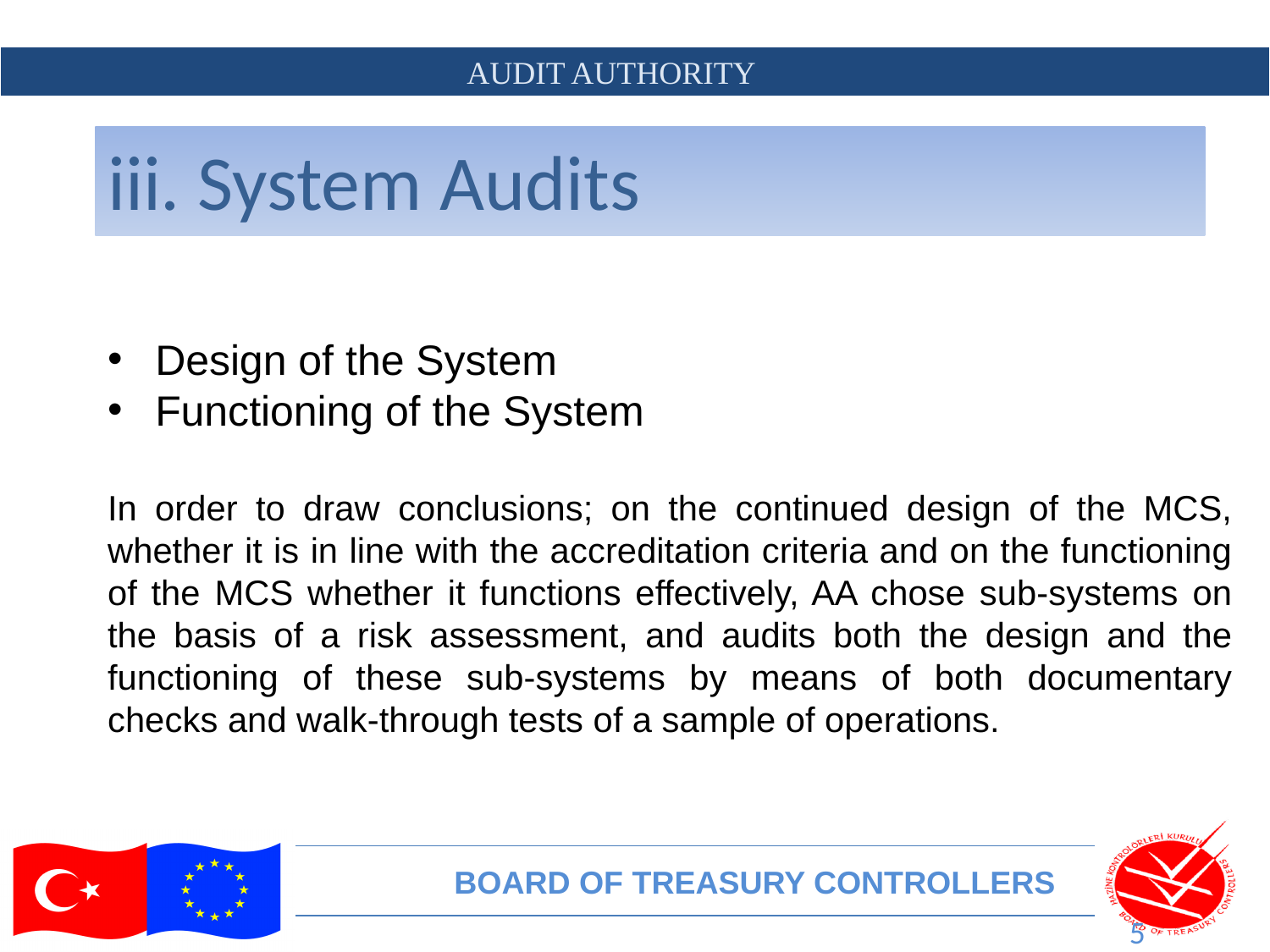

# iii. System Audits

Design of the System
Functioning of the System

In order to draw conclusions; on the continued design of the MCS, whether it is in line with the accreditation criteria and on the functioning of the MCS whether it functions effectively, AA chose sub-systems on the basis of a risk assessment, and audits both the design and the functioning of these sub-systems by means of both documentary checks and walk-through tests of a sample of operations.

5